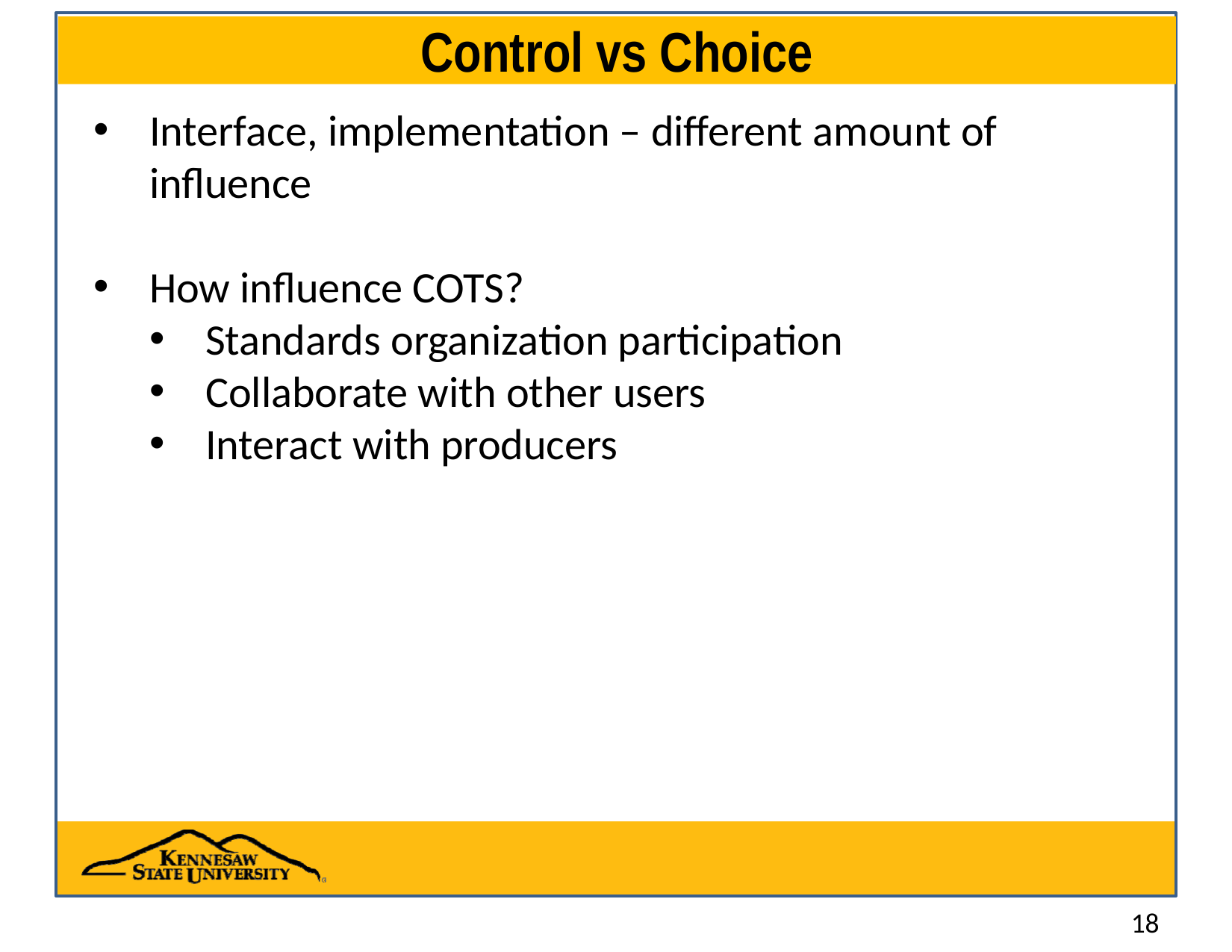

# Control vs Choice
Interface, implementation – different amount of influence

How influence COTS?
Standards organization participation
Collaborate with other users
Interact with producers